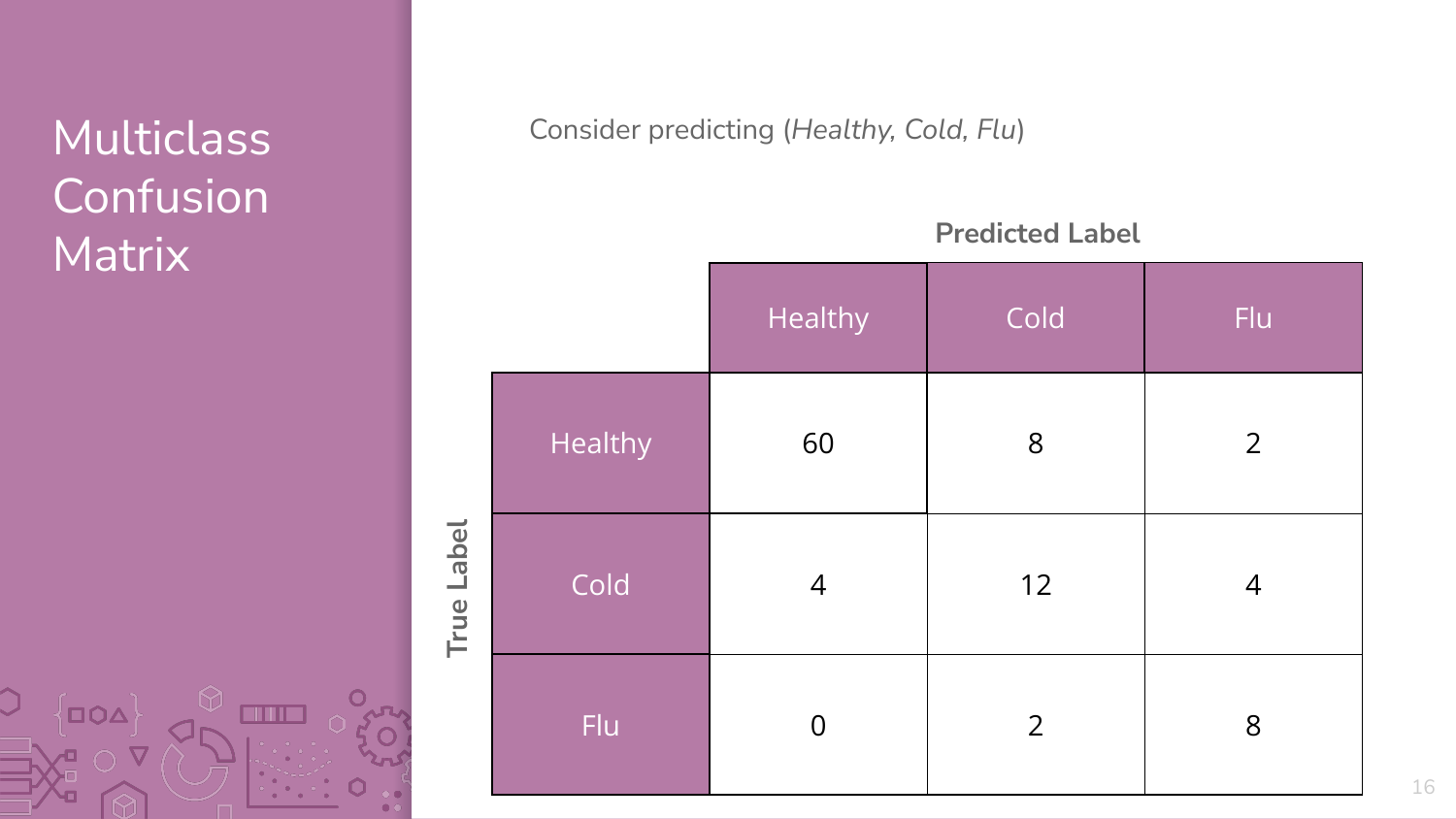

# Multiclass Confusion Matrix
Consider predicting (Healthy, Cold, Flu)

Predicted Label
|  | Healthy | Cold | Flu |
| --- | --- | --- | --- |
| Healthy | 60 | 8 | 2 |
| Cold | 4 | 12 | 4 |
| Flu | 0 | 2 | 8 |
True Label
16